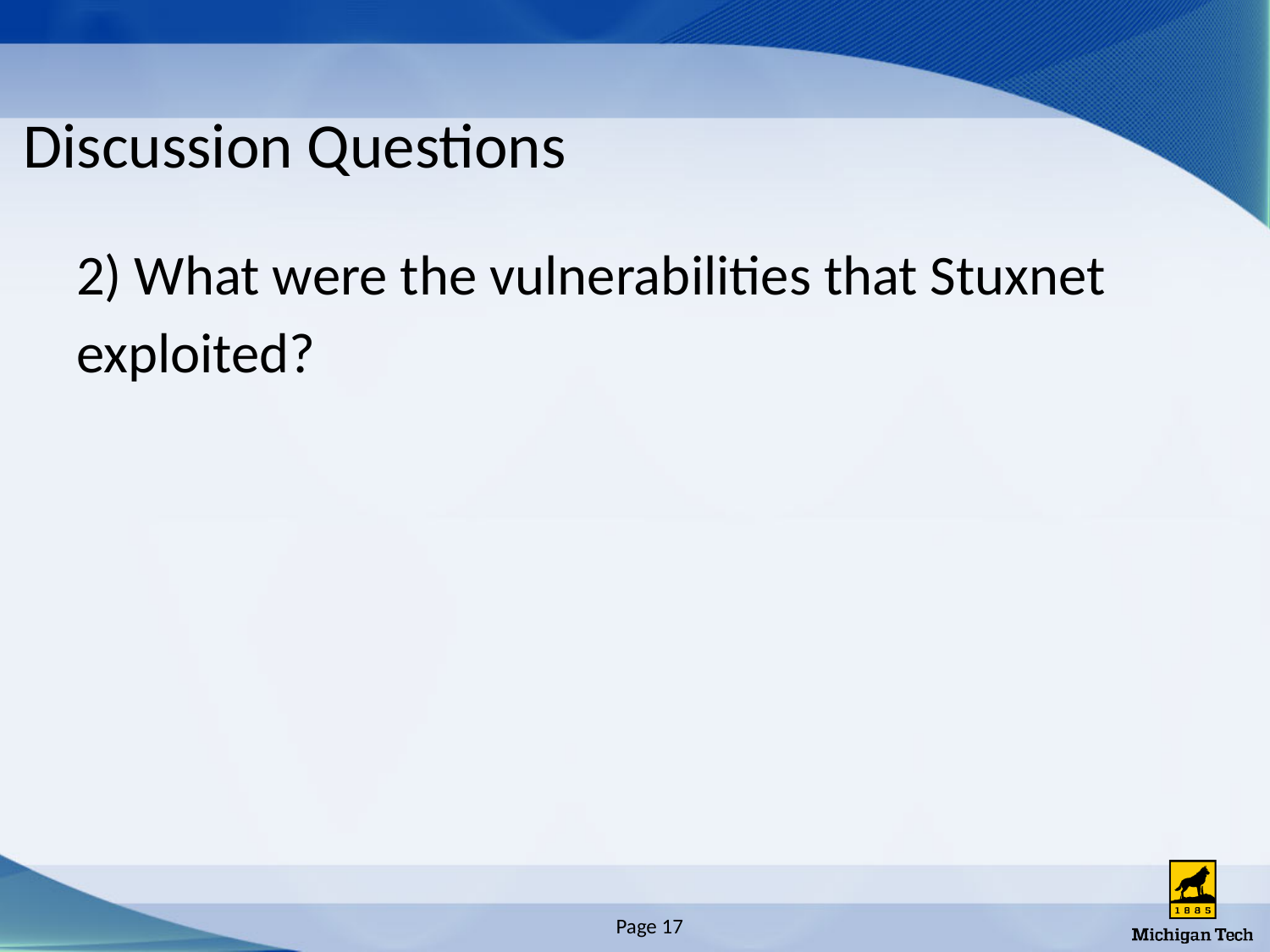

# Discussion Questions
2) What were the vulnerabilities that Stuxnet exploited?